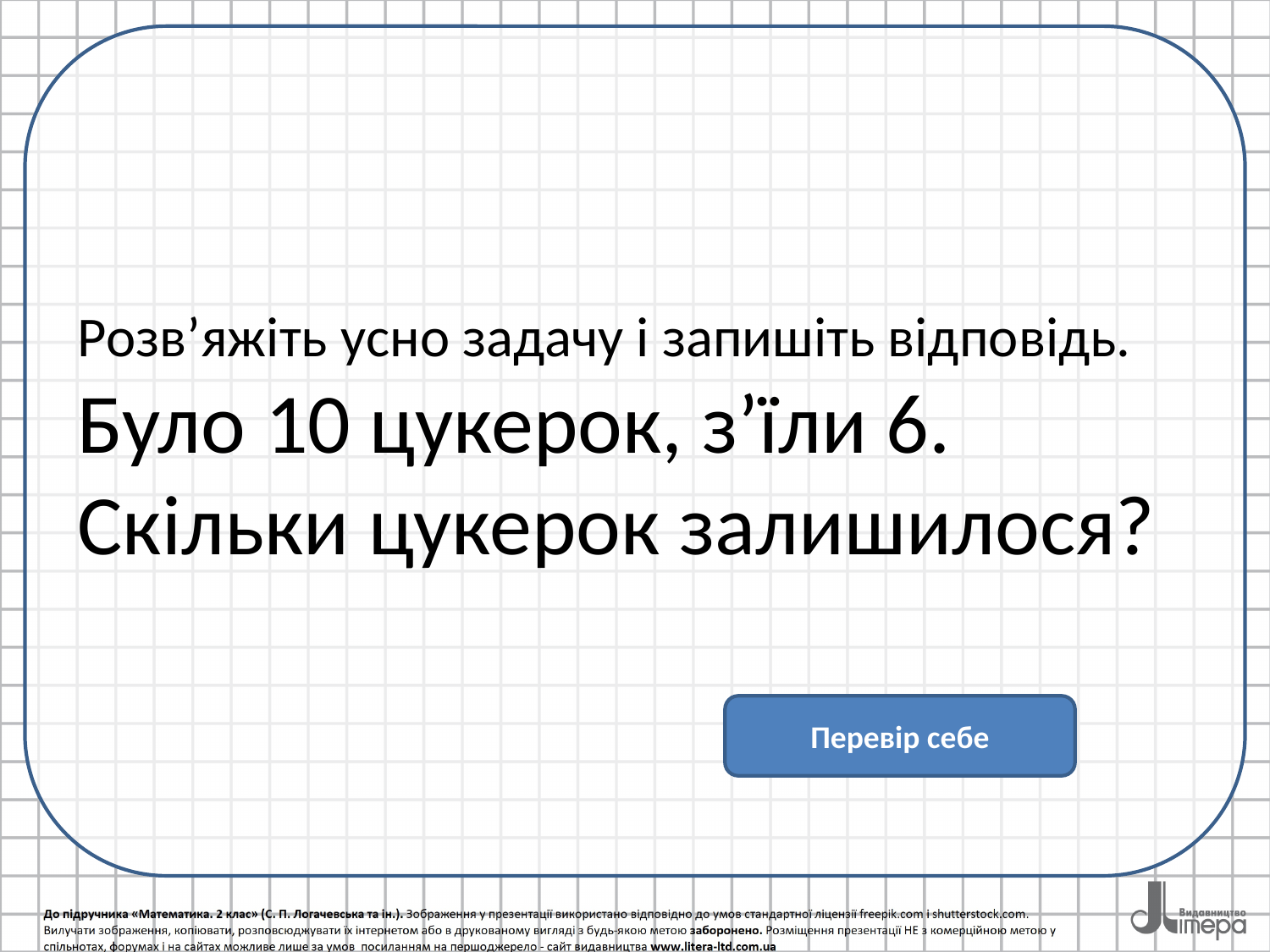

# Розв’яжіть усно задачу і запишіть відповідь. Було 10 цукерок, з’їли 6. Скільки цукерок залишилося?
Перевір себе